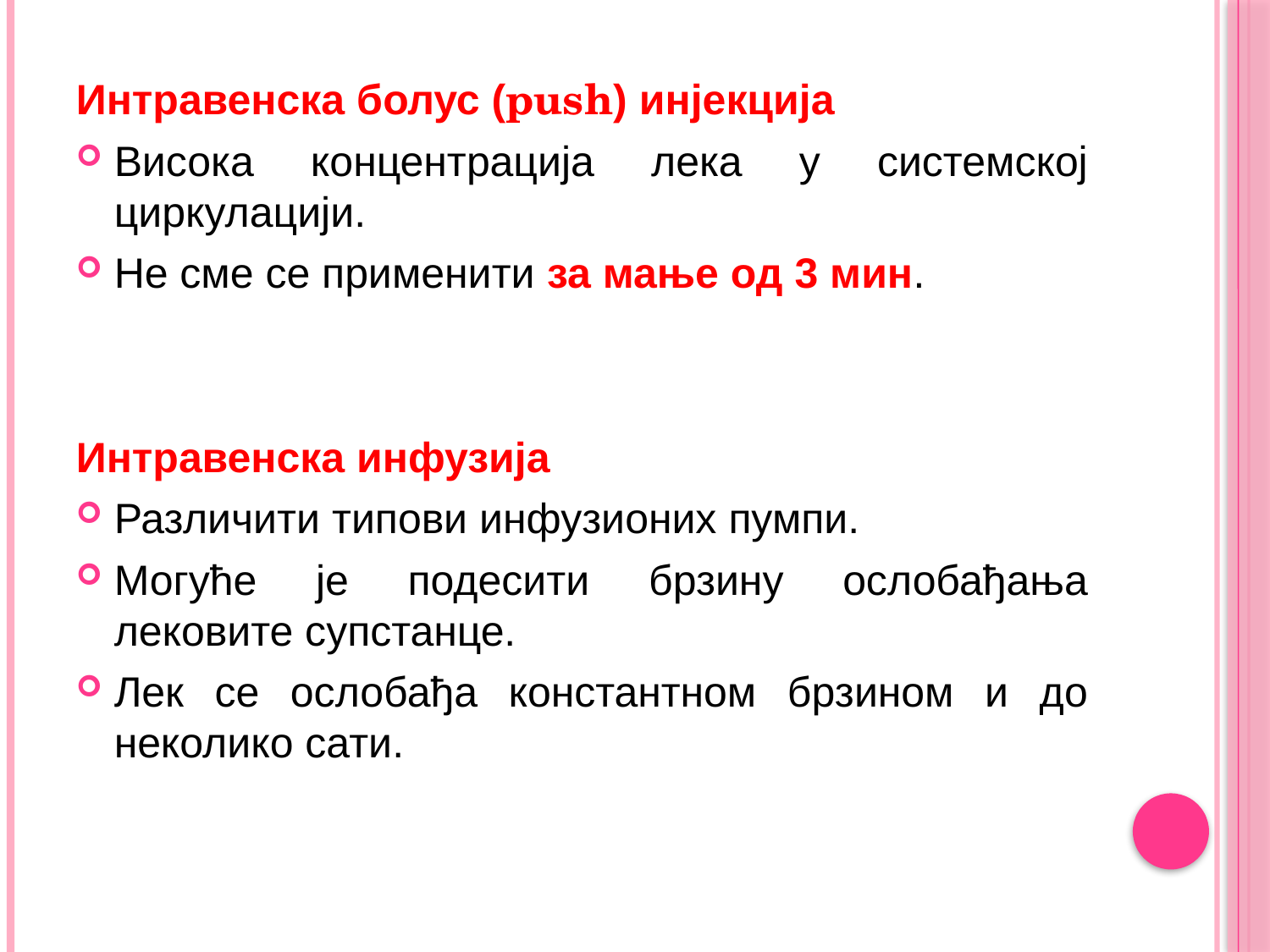

Интравенска болус (push) инјекција
Висока концентрација лека у системској циркулацији.
Не сме се применити за мање од 3 мин.

Интравенска инфузија
Различити типови инфузионих пумпи.
Могуће је подесити брзину ослобађања лековите супстанце.
Лек се ослобађа константном брзином и до неколико сати.